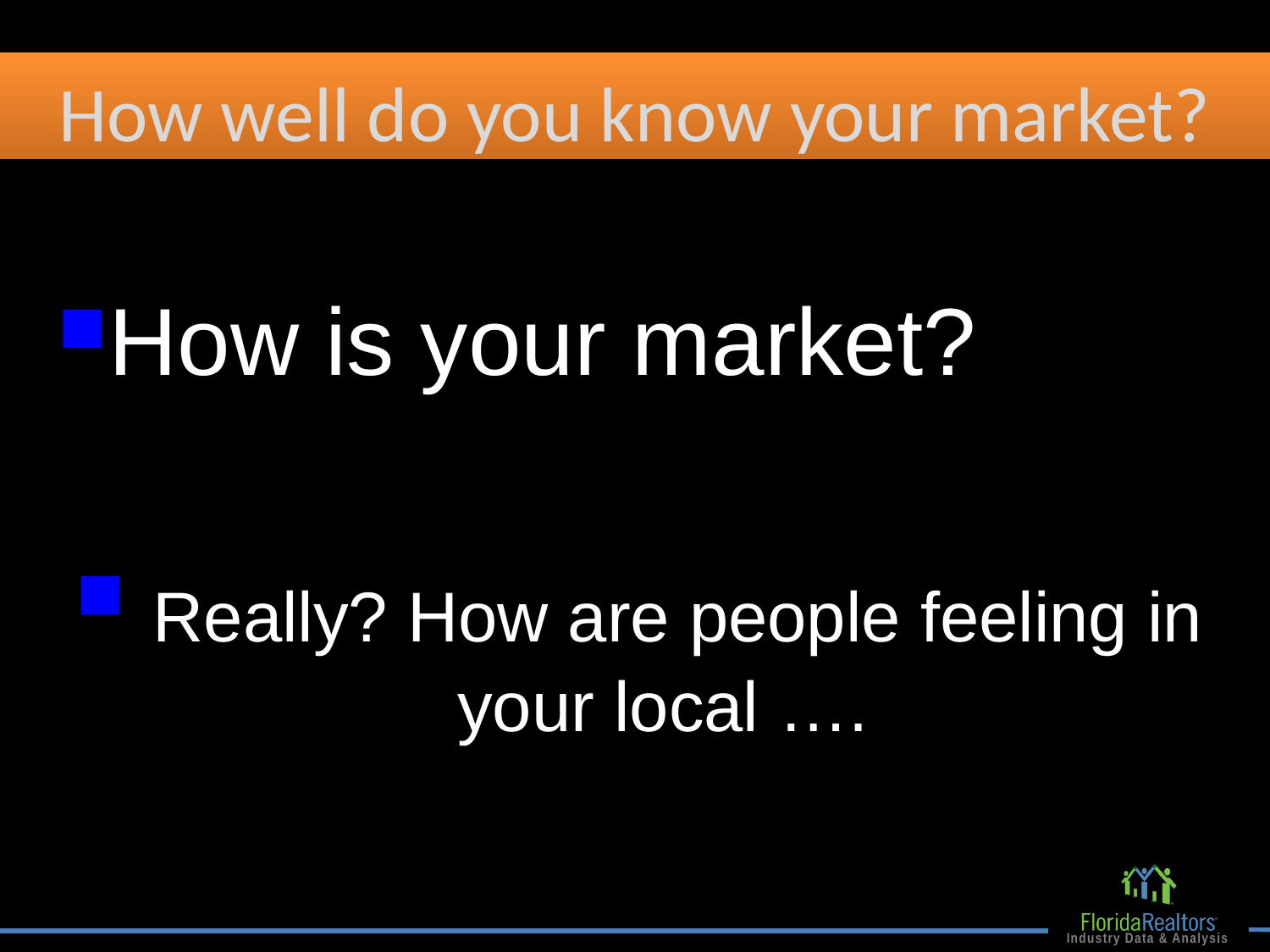

# How well do you know your market?

How is your market?

 Really? How are people feeling in your local ….
Denny Grimes, CRS, ABR, MBA                                        dennygrimes.com